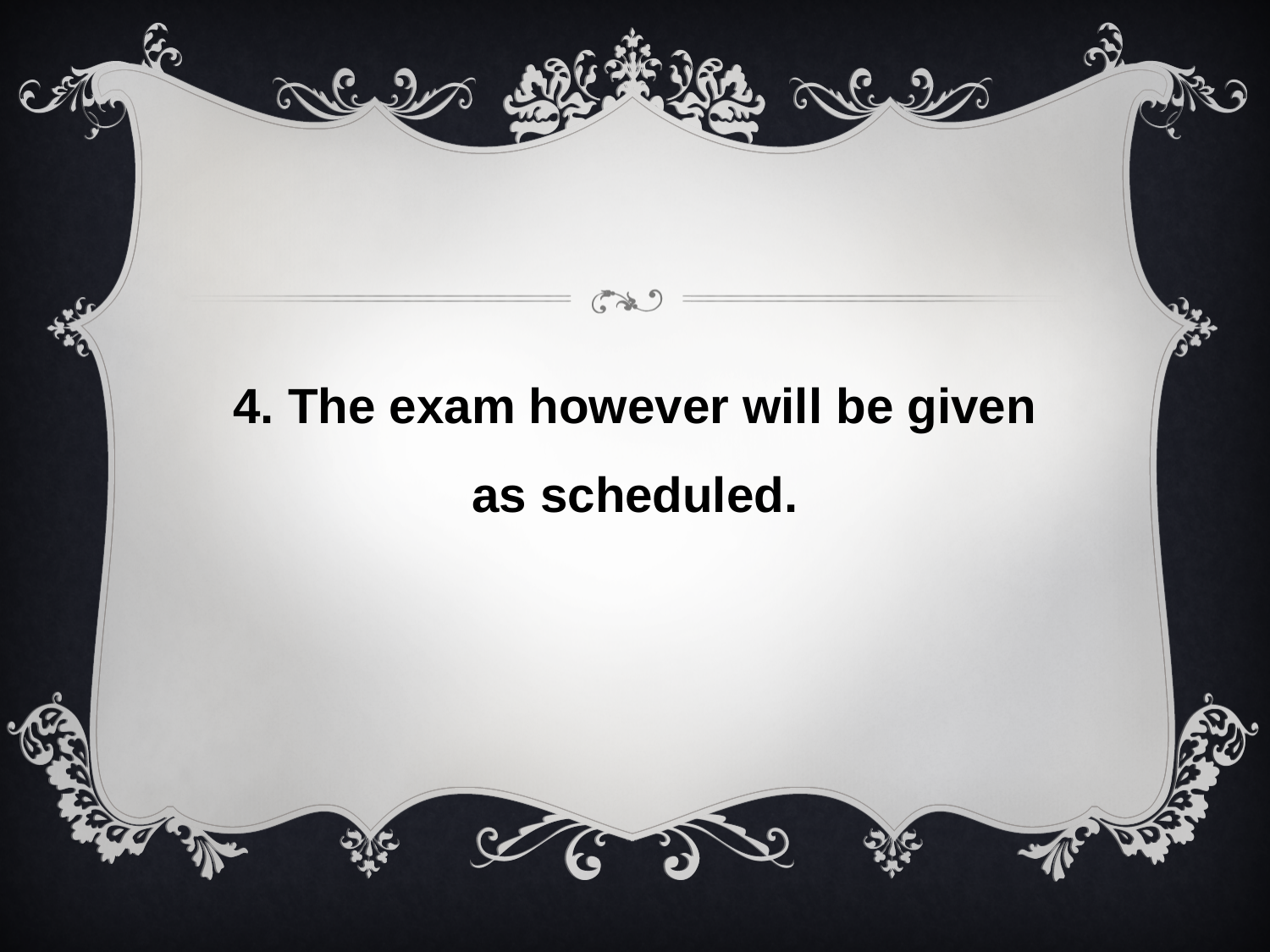

4. The exam however will be given as scheduled.